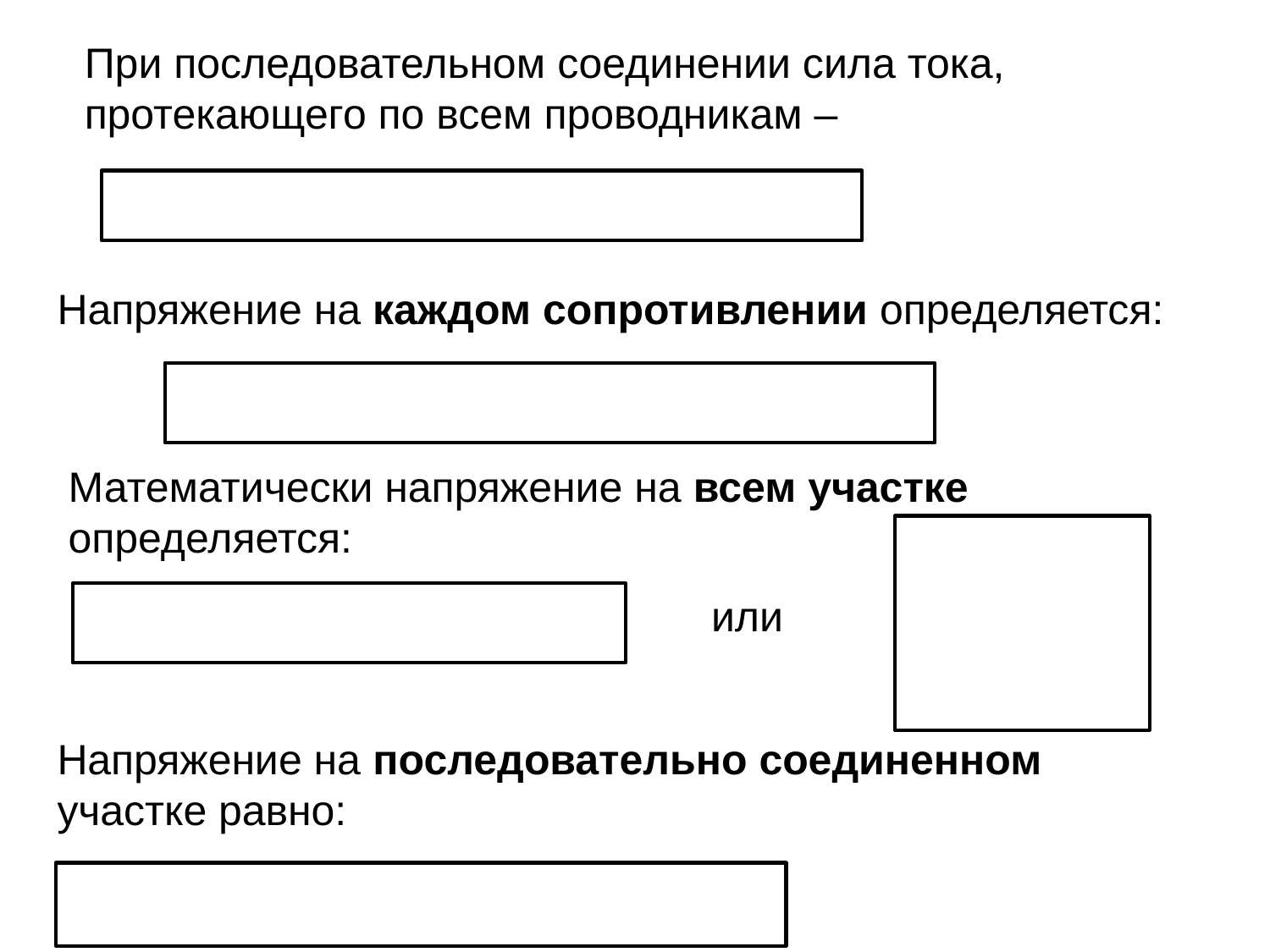

При последовательном соединении сила тока, протекающего по всем проводни­кам –

Напряжение на каждом сопротивлении определяется:

Математически напряжение на всем участке определяется:

или
Напряжение на последовательно соединенном участке равно: